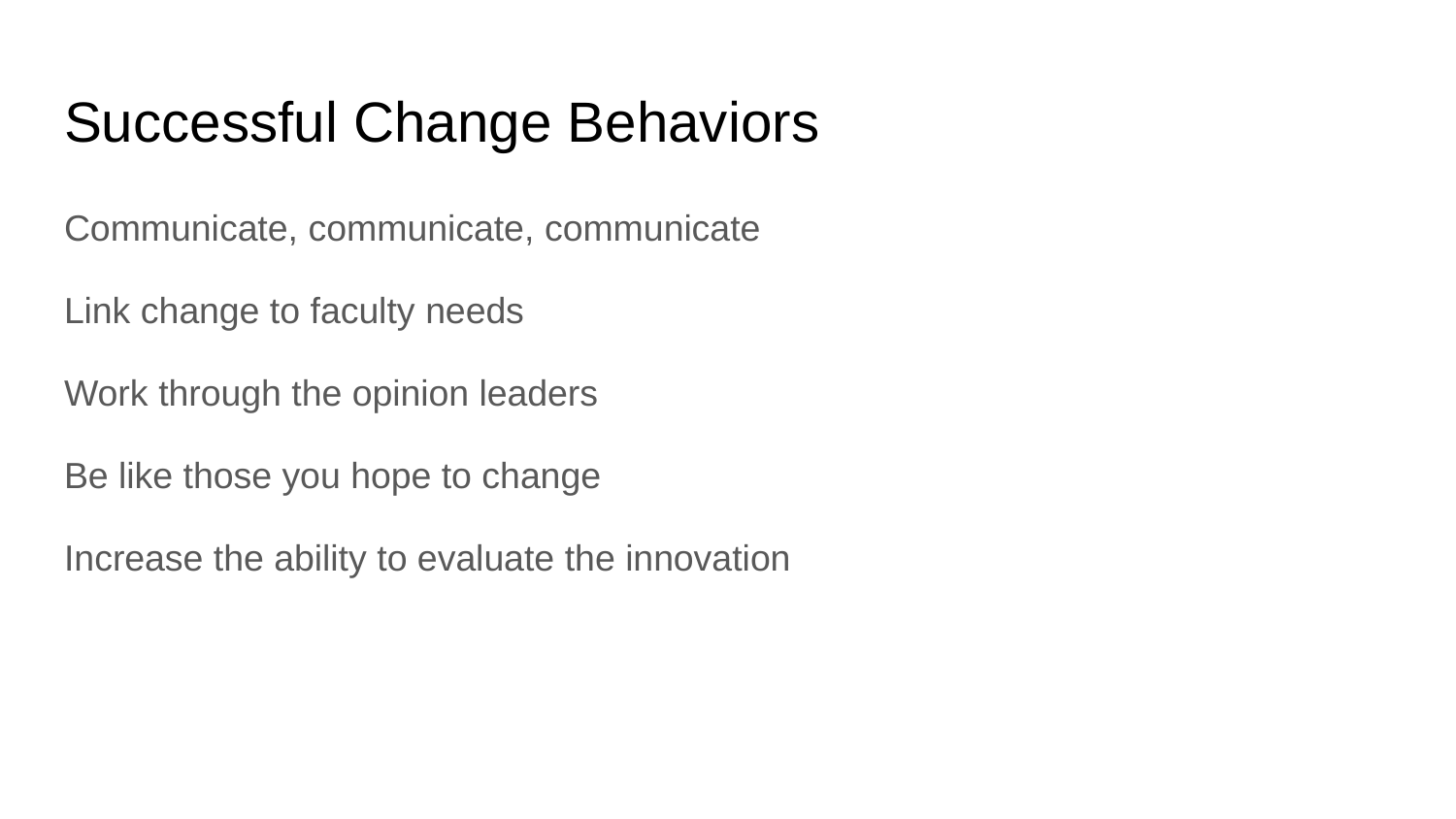

# Successful Change Behaviors
Communicate, communicate, communicate
Link change to faculty needs
Work through the opinion leaders
Be like those you hope to change
Increase the ability to evaluate the innovation